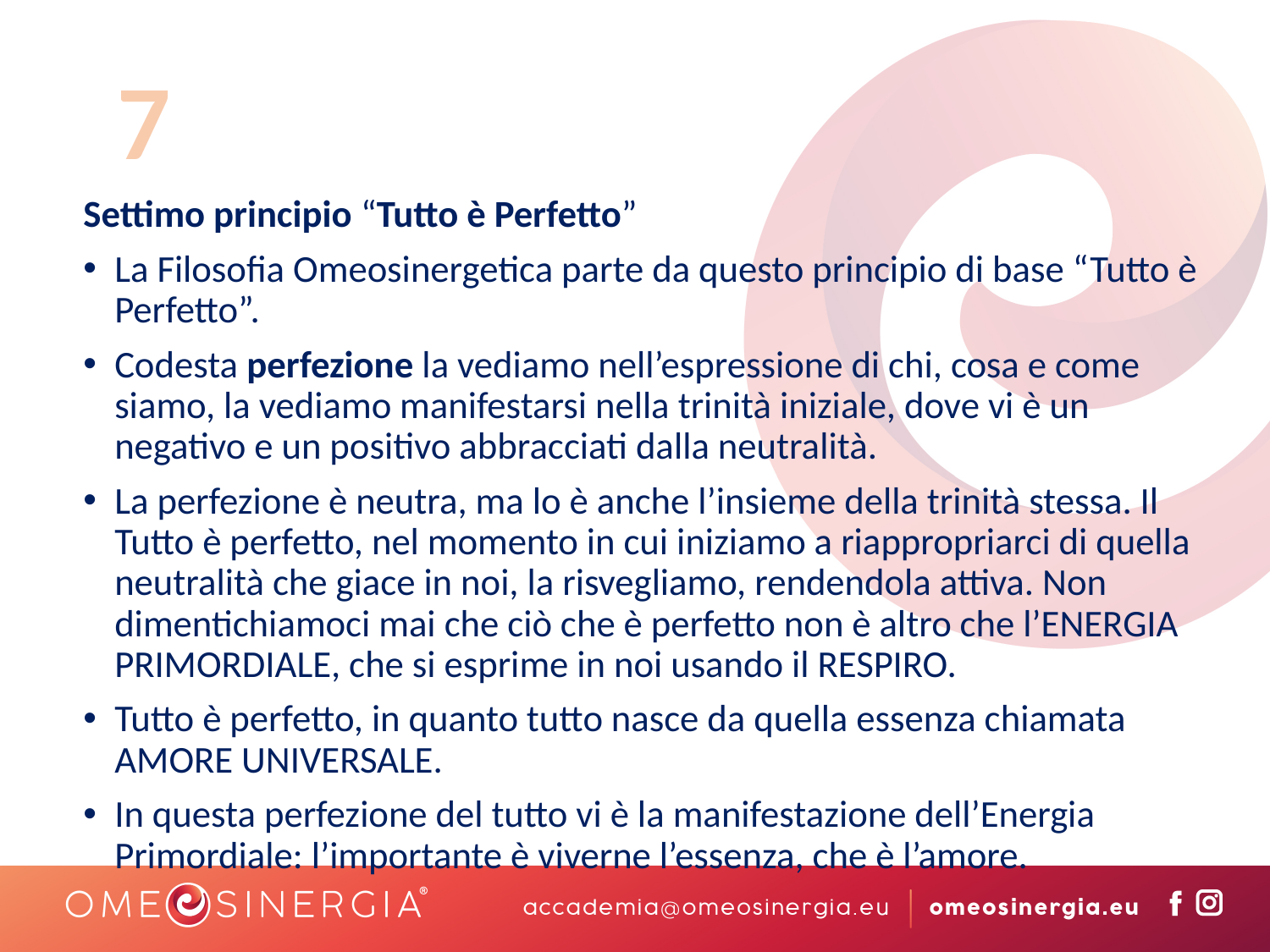

7
Settimo principio “Tutto è Perfetto”
La Filosofia Omeosinergetica parte da questo principio di base “Tutto è Perfetto”.
Codesta perfezione la vediamo nell’espressione di chi, cosa e come siamo, la vediamo manifestarsi nella trinità iniziale, dove vi è un negativo e un positivo abbracciati dalla neutralità.
La perfezione è neutra, ma lo è anche l’insieme della trinità stessa. Il Tutto è perfetto, nel momento in cui iniziamo a riappropriarci di quella neutralità che giace in noi, la risvegliamo, rendendola attiva. Non dimentichiamoci mai che ciò che è perfetto non è altro che l’ENERGIA PRIMORDIALE, che si esprime in noi usando il RESPIRO.
Tutto è perfetto, in quanto tutto nasce da quella essenza chiamata AMORE UNIVERSALE.
In questa perfezione del tutto vi è la manifestazione dell’Energia Primordiale: l’importante è viverne l’essenza, che è l’amore.